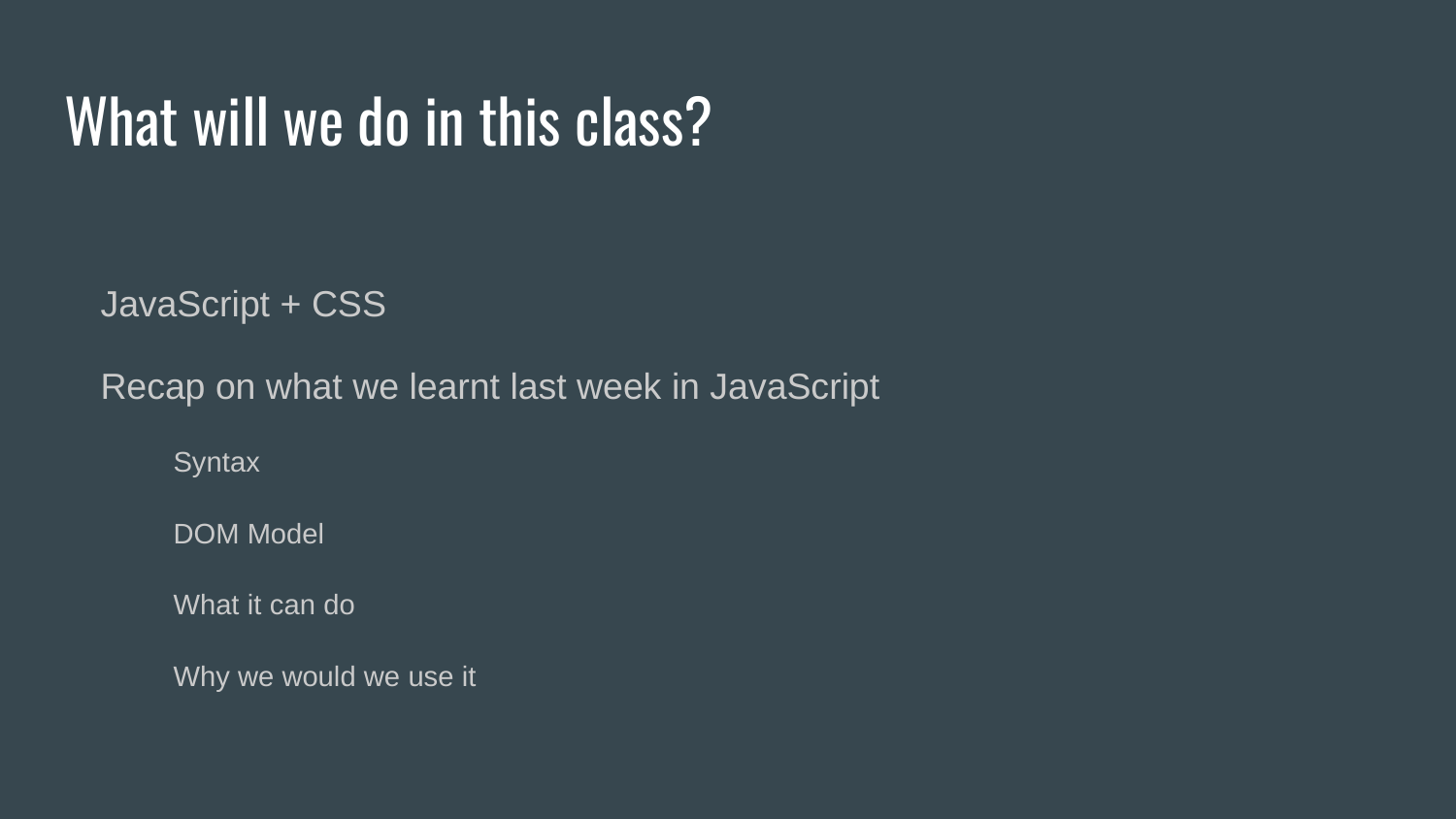

# What will we do in this class?

JavaScript + CSS
Recap on what we learnt last week in JavaScript
Syntax
DOM Model
What it can do
Why we would we use it